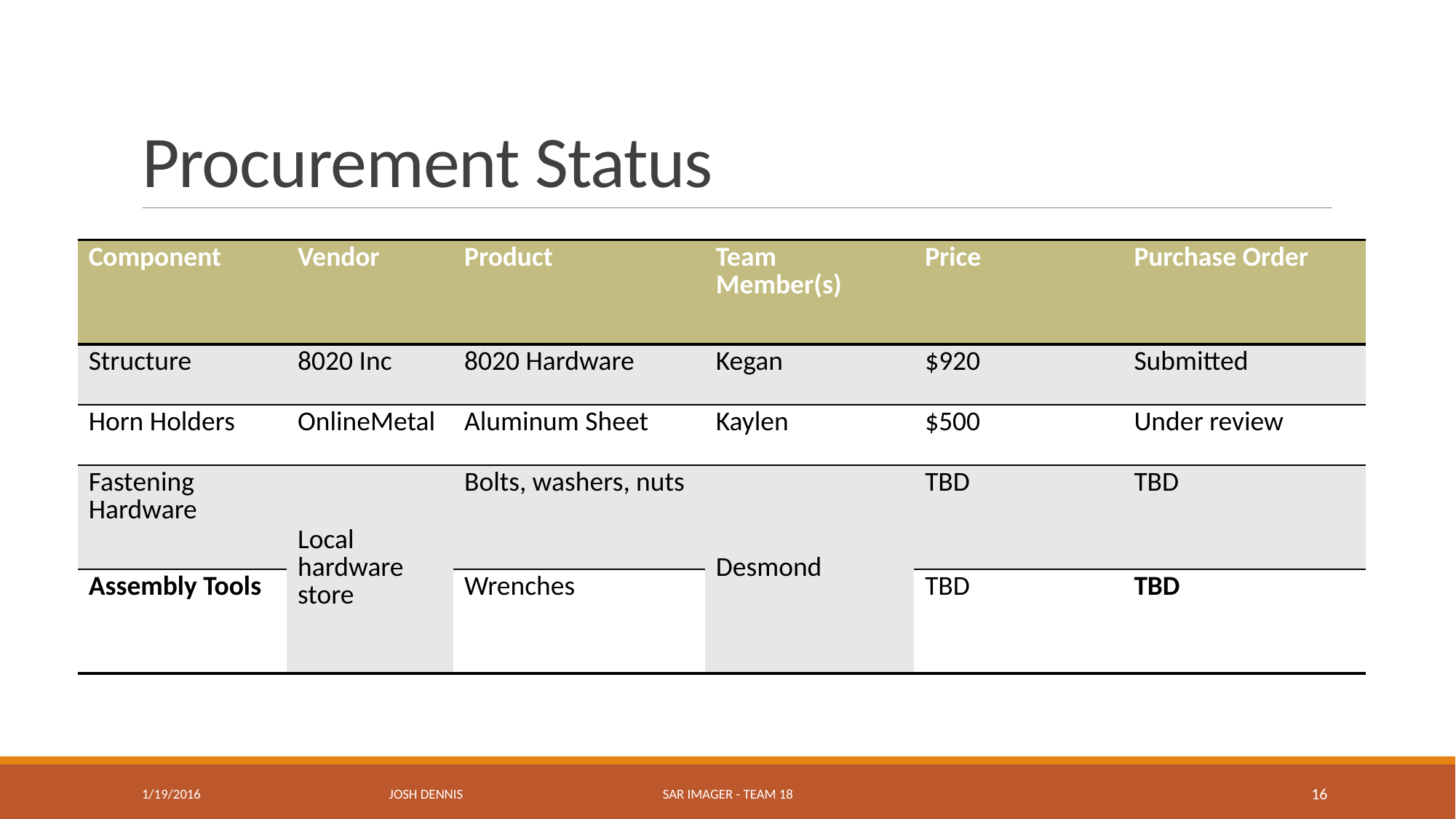

# Procurement Status
| Component | Vendor | Product | Team Member(s) | Price | Purchase Order |
| --- | --- | --- | --- | --- | --- |
| Structure | 8020 Inc | 8020 Hardware | Kegan | $920 | Submitted |
| Horn Holders | OnlineMetal | Aluminum Sheet | Kaylen | $500 | Under review |
| Fastening Hardware | Local hardware store | Bolts, washers, nuts | Desmond | TBD | TBD |
| Assembly Tools |  | Wrenches |  | TBD | TBD |
Josh Dennis
1/19/2016
SAR Imager - Team 18
16